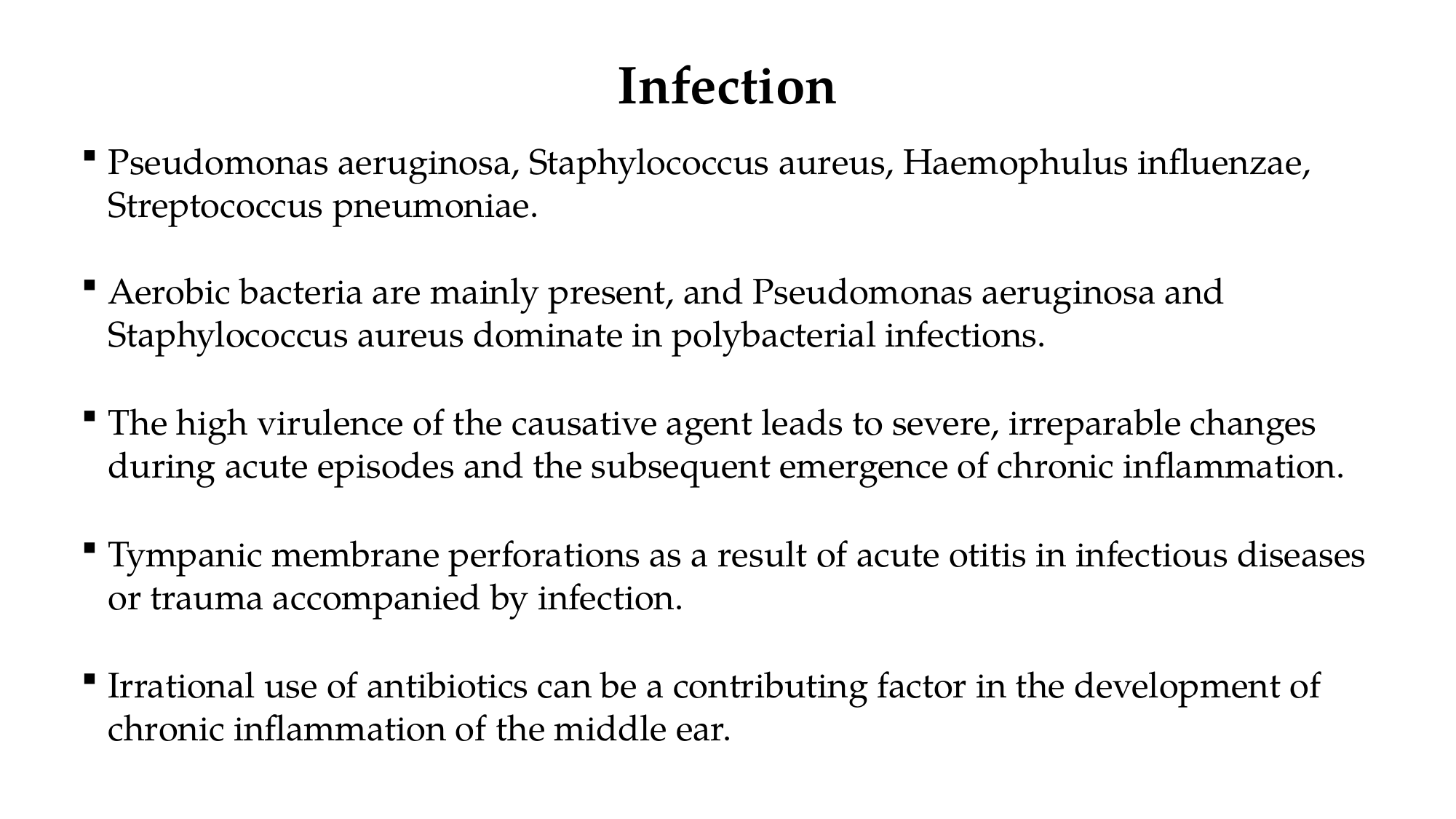

Infection
Pseudomonas aeruginosa, Staphylococcus aureus, Haemophulus influenzae, Streptococcus pneumoniae.

Aerobic bacteria are mainly present, and Pseudomonas aeruginosa and Staphylococcus aureus dominate in polybacterial infections.

The high virulence of the causative agent leads to severe, irreparable changes during acute episodes and the subsequent emergence of chronic inflammation.

Tympanic membrane perforations as a result of acute otitis in infectious diseases or trauma accompanied by infection.

Irrational use of antibiotics can be a contributing factor in the development of chronic inflammation of the middle ear.